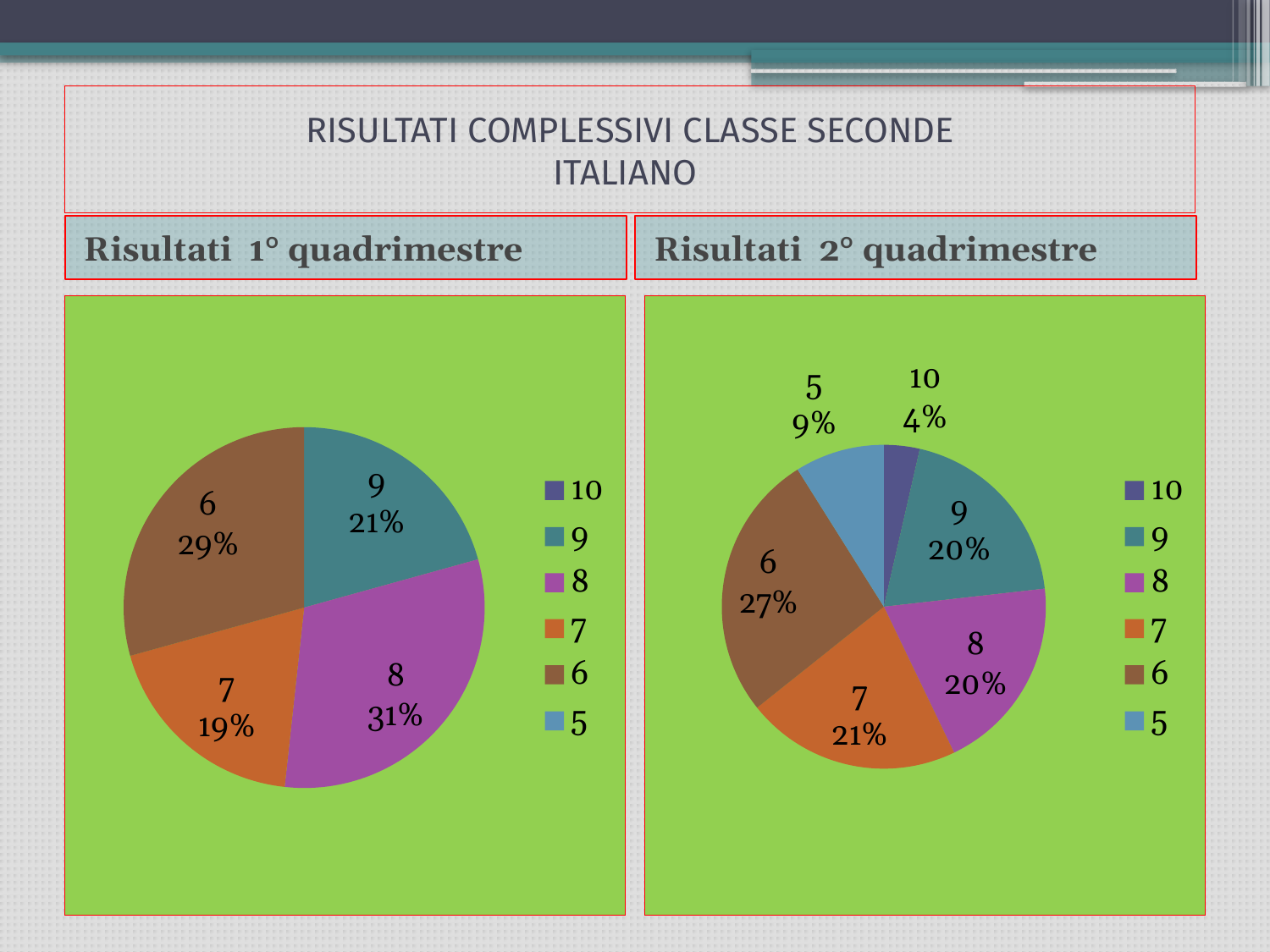

# RISULTATI COMPLESSIVI CLASSE SECONDE ITALIANO
Risultati  1° quadrimestre
Risultati  2° quadrimestre

### Chart

| Category | Colonna1 |
|---|---|
| 10 | 0.0 |
| 9 | 12.0 |
| 8 | 18.0 |
| 7 | 11.0 |
| 6 | 17.0 |
| 5 | 0.0 |

### Chart

| Category | Colonna1 |
|---|---|
| 10 | 2.0 |
| 9 | 11.0 |
| 8 | 11.0 |
| 7 | 12.0 |
| 6 | 15.0 |
| 5 | 5.0 |